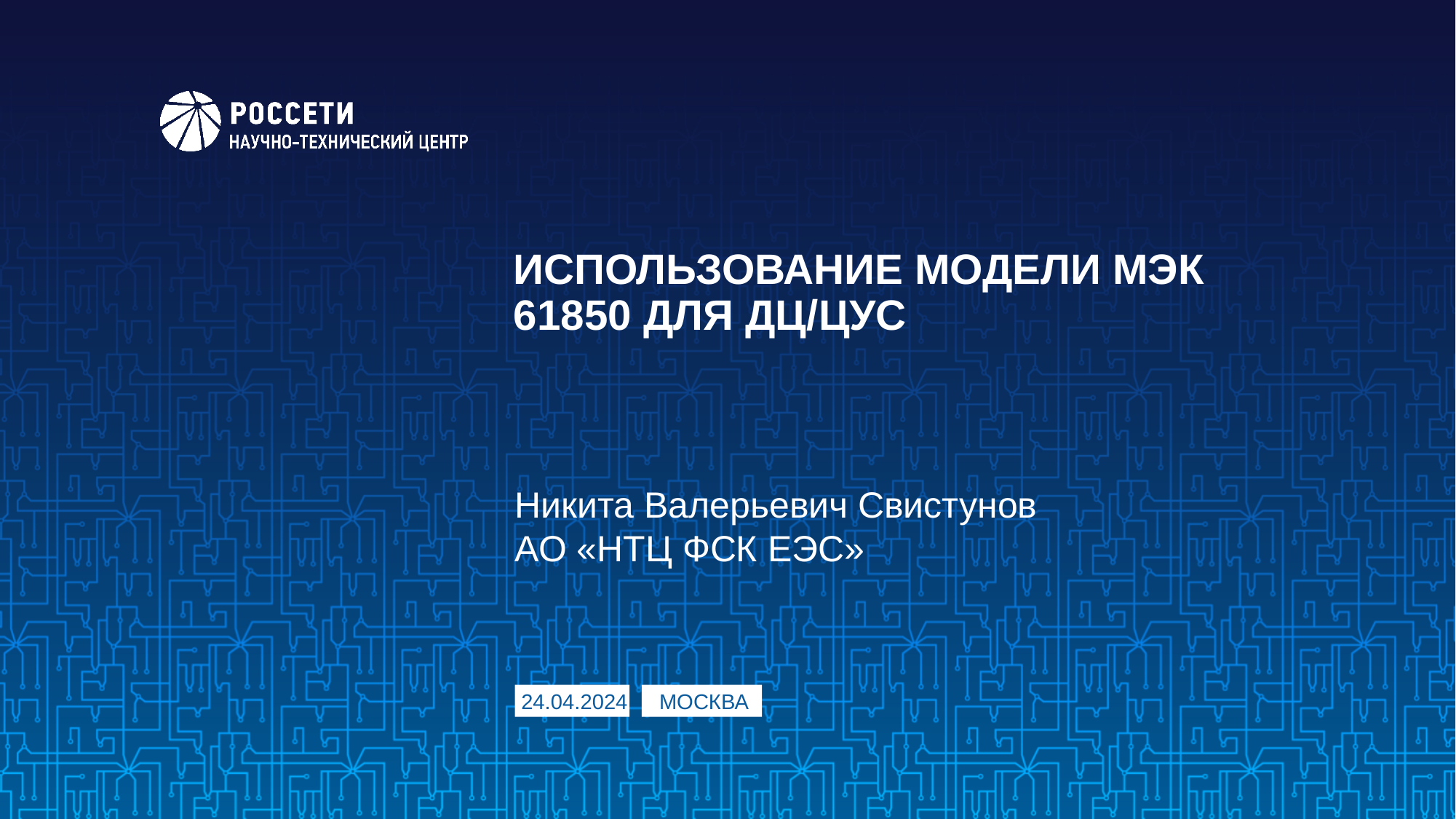

# ИСПОЛЬЗОВАНИЕ МОДЕЛИ МЭК 61850 ДЛЯ ДЦ/ЦУС
Никита Валерьевич Свистунов
АО «НТЦ ФСК ЕЭС»
24.04.2024

МОСКВА